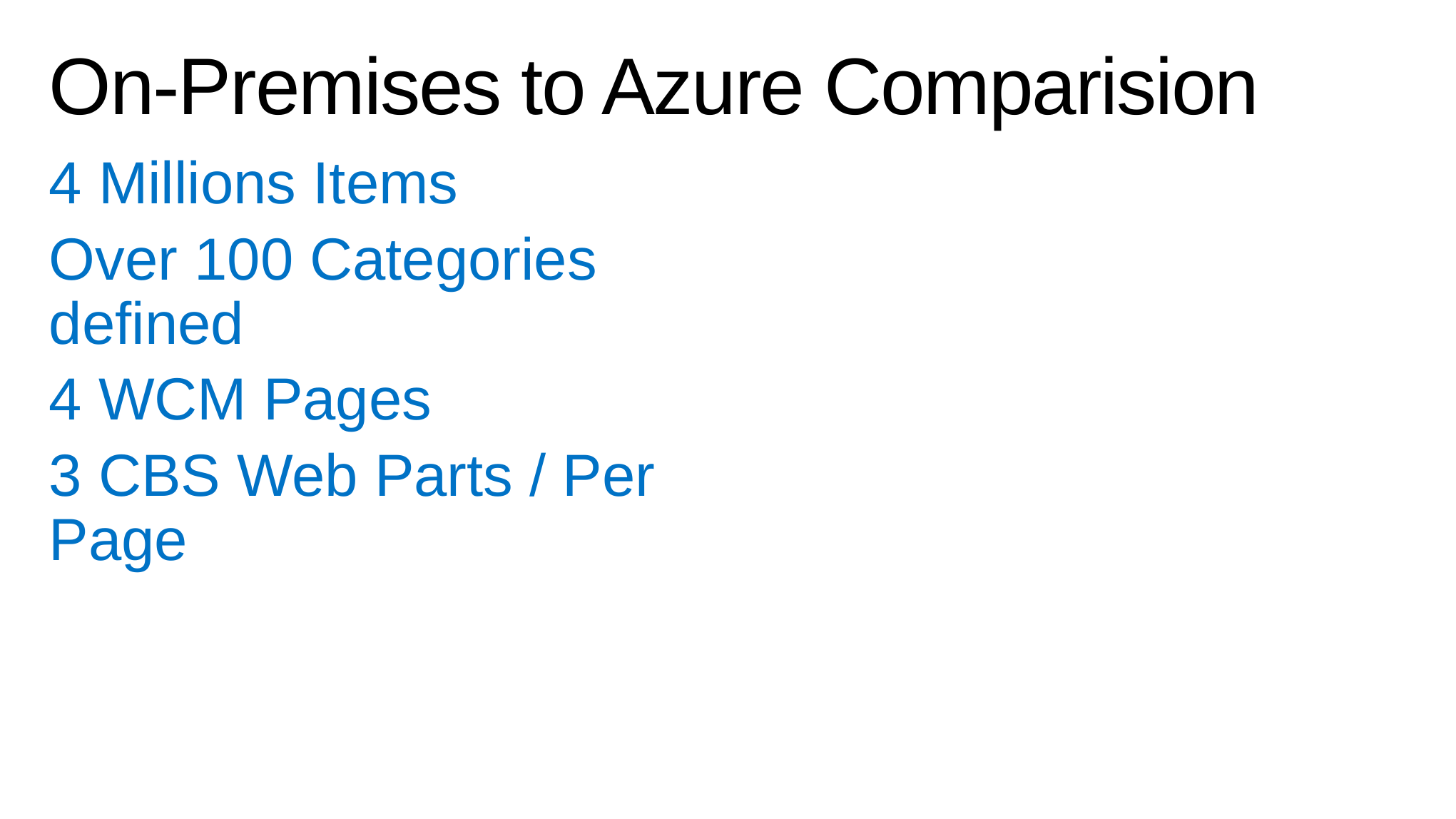

# On-Premises to Azure Comparision
4 Millions Items
Over 100 Categories defined
4 WCM Pages
3 CBS Web Parts / Per Page